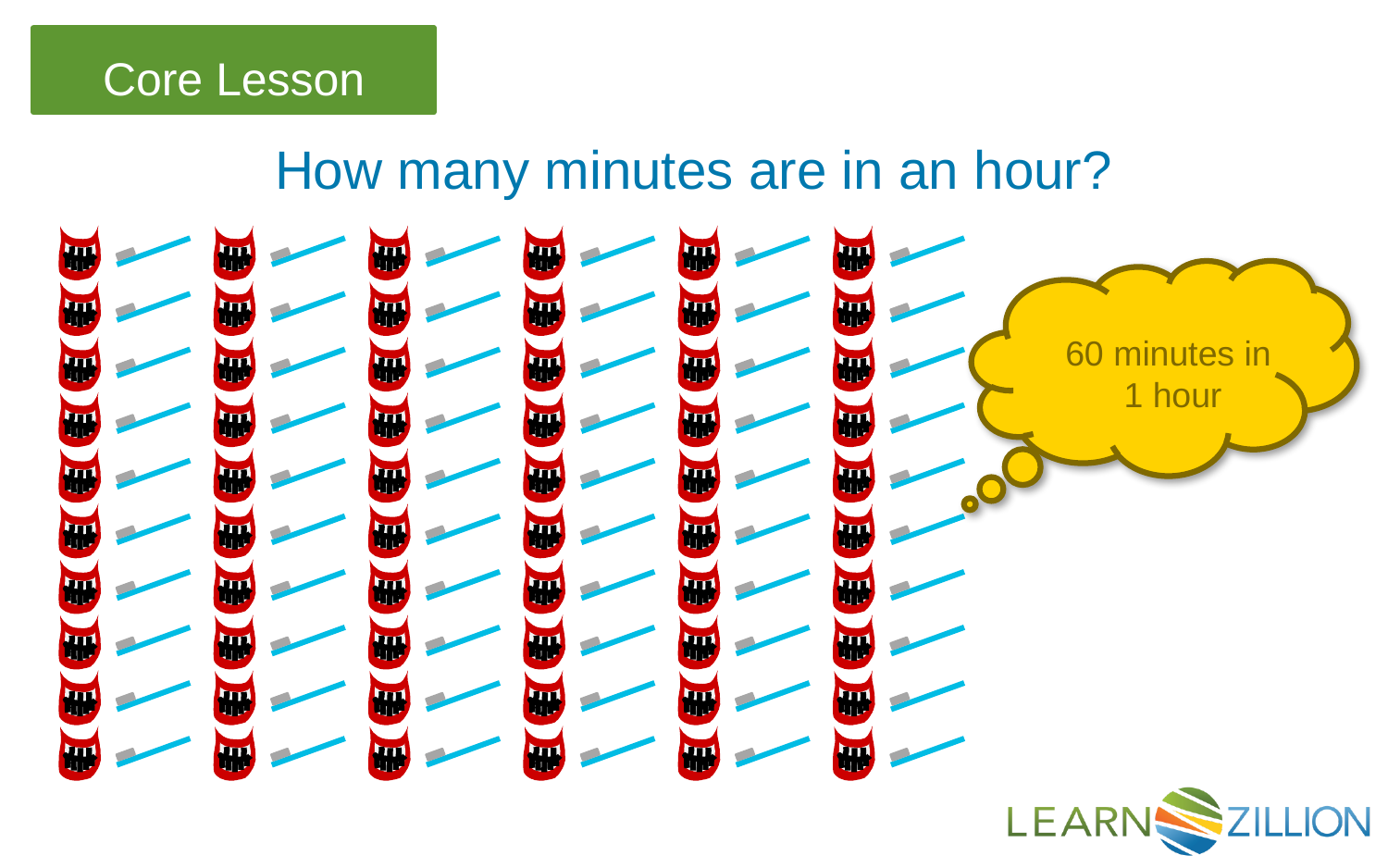

How many minutes are in an hour?

60 minutes in
1 hour